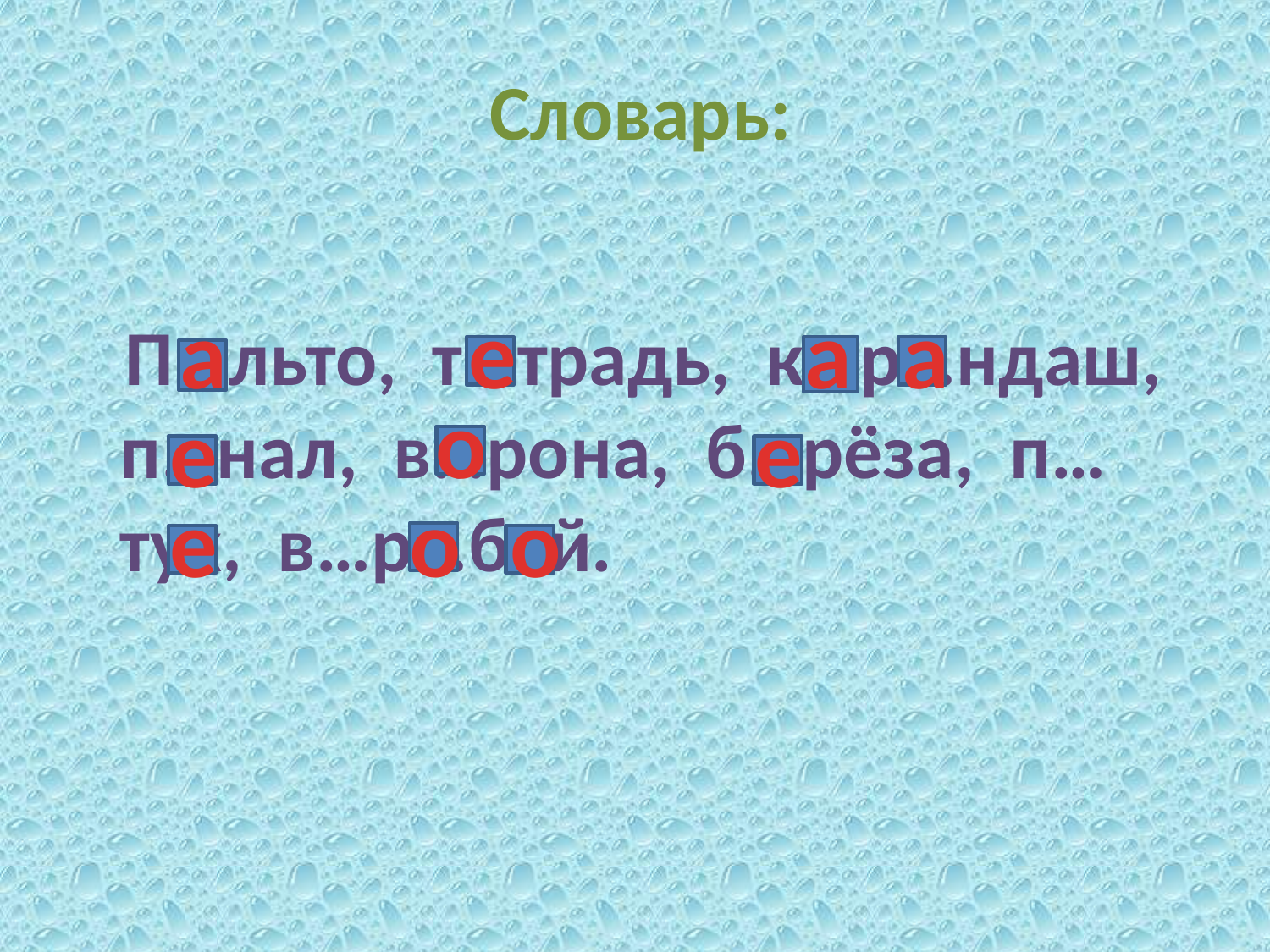

# Словарь:

   П…льто,  т…традь,  к…р…ндаш, п…нал,  в…рона,  б…рёза,  п…тух,  в…р…бей.

а

е

а

а

о

е

е

е

о

о